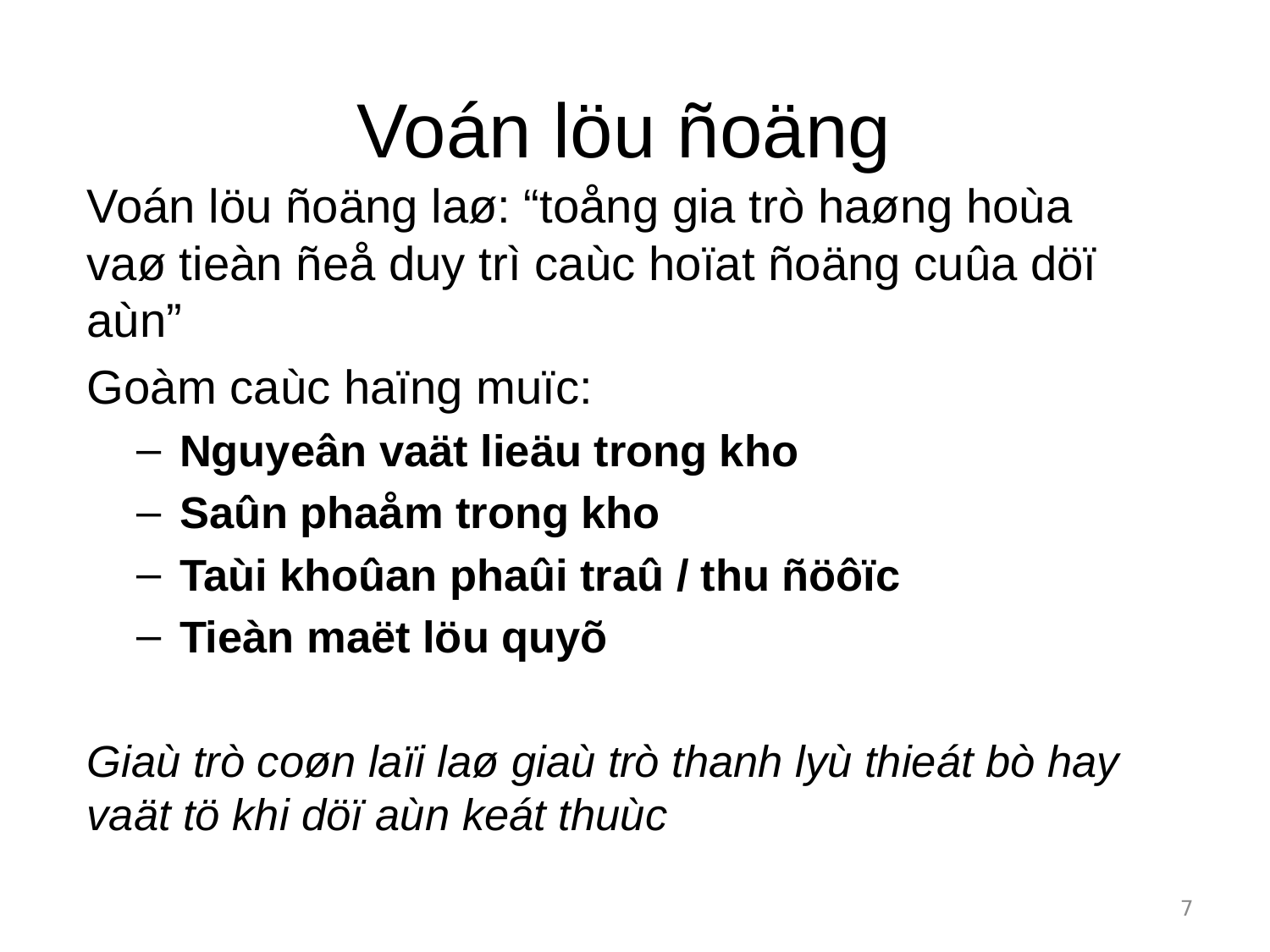

# Voán löu ñoäng
Voán löu ñoäng laø: “toång gia trò haøng hoùa vaø tieàn ñeå duy trì caùc hoïat ñoäng cuûa döï aùn”
Goàm caùc haïng muïc:
Nguyeân vaät lieäu trong kho
Saûn phaåm trong kho
Taùi khoûan phaûi traû / thu ñöôïc
Tieàn maët löu quyõ

Giaù trò coøn laïi laø giaù trò thanh lyù thieát bò hay vaät tö khi döï aùn keát thuùc

7